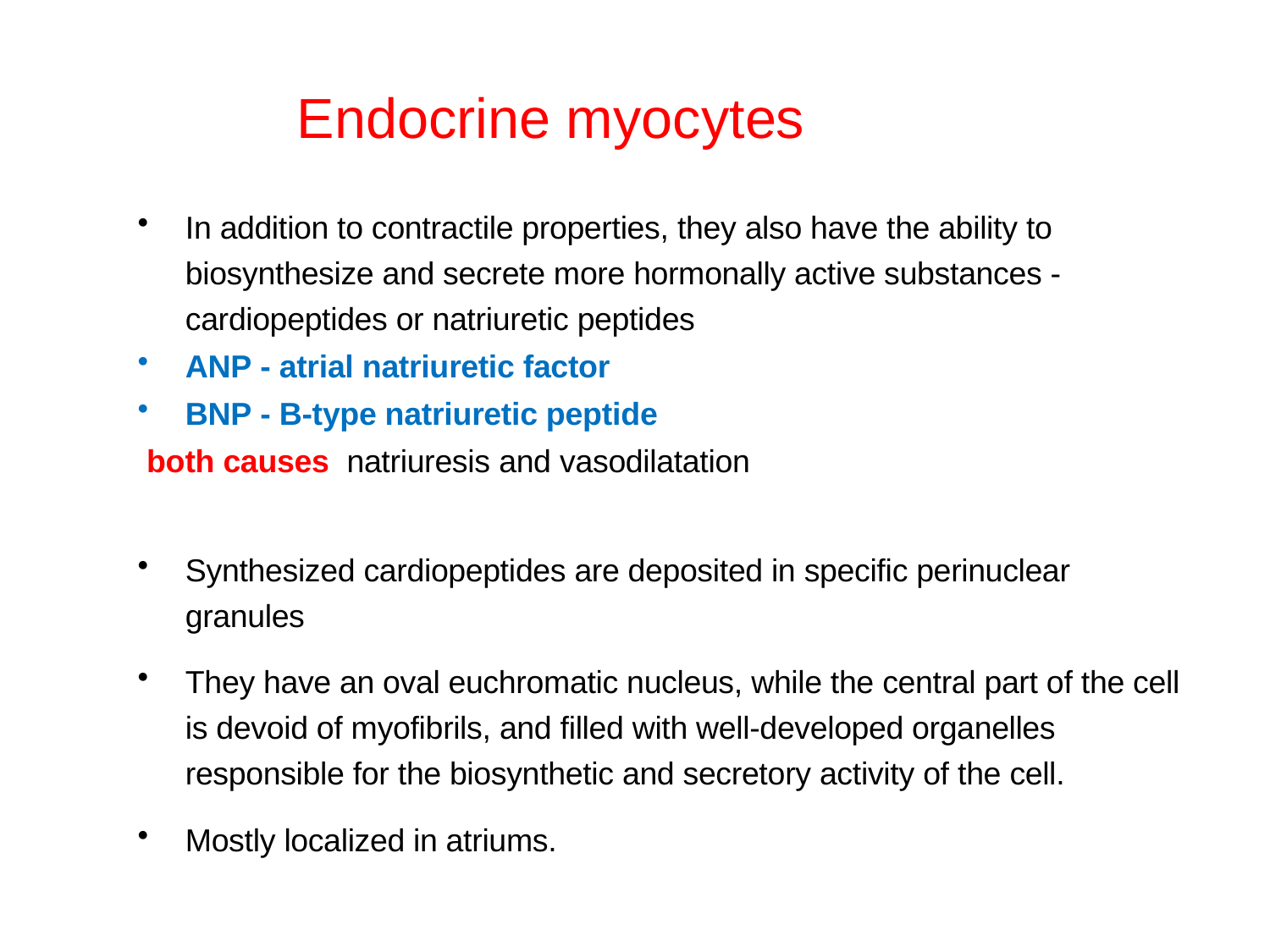

# Endocrine myocytes
In addition to contractile properties, they also have the ability to biosynthesize and secrete more hormonally active substances - cardiopeptides or natriuretic peptides
ANP - atrial natriuretic factor
BNP - B-type natriuretic peptide
 both causes  natriuresis and vasodilatation

Synthesized cardiopeptides are deposited in specific perinuclear granules
They have an oval euchromatic nucleus, while the central part of the cell is devoid of myofibrils, and filled with well-developed organelles responsible for the biosynthetic and secretory activity of the cell.
Mostly localized in atriums.